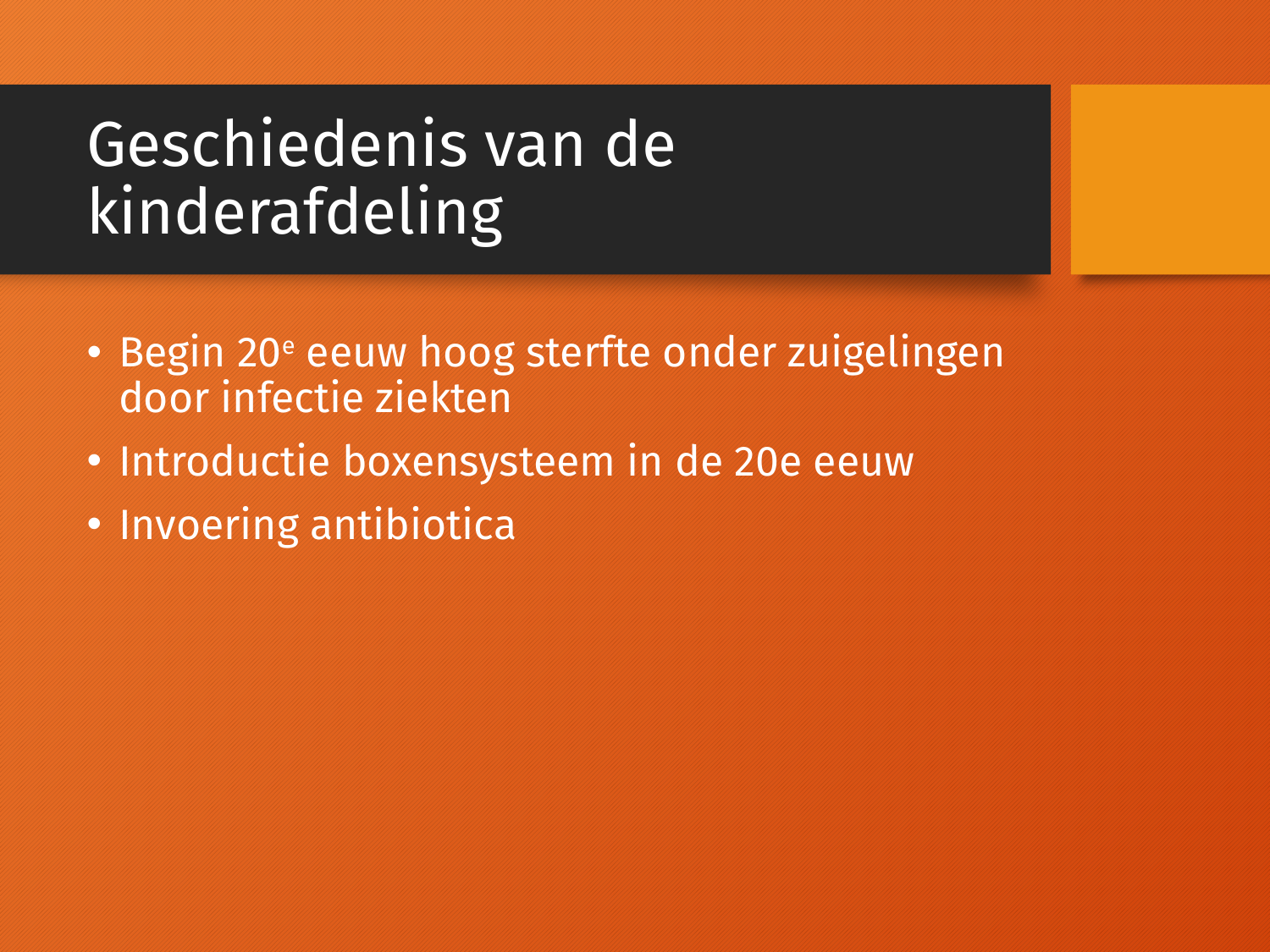

# Geschiedenis van de kinderafdeling
Begin 20e eeuw hoog sterfte onder zuigelingen door infectie ziekten
Introductie boxensysteem in de 20e eeuw
Invoering antibiotica